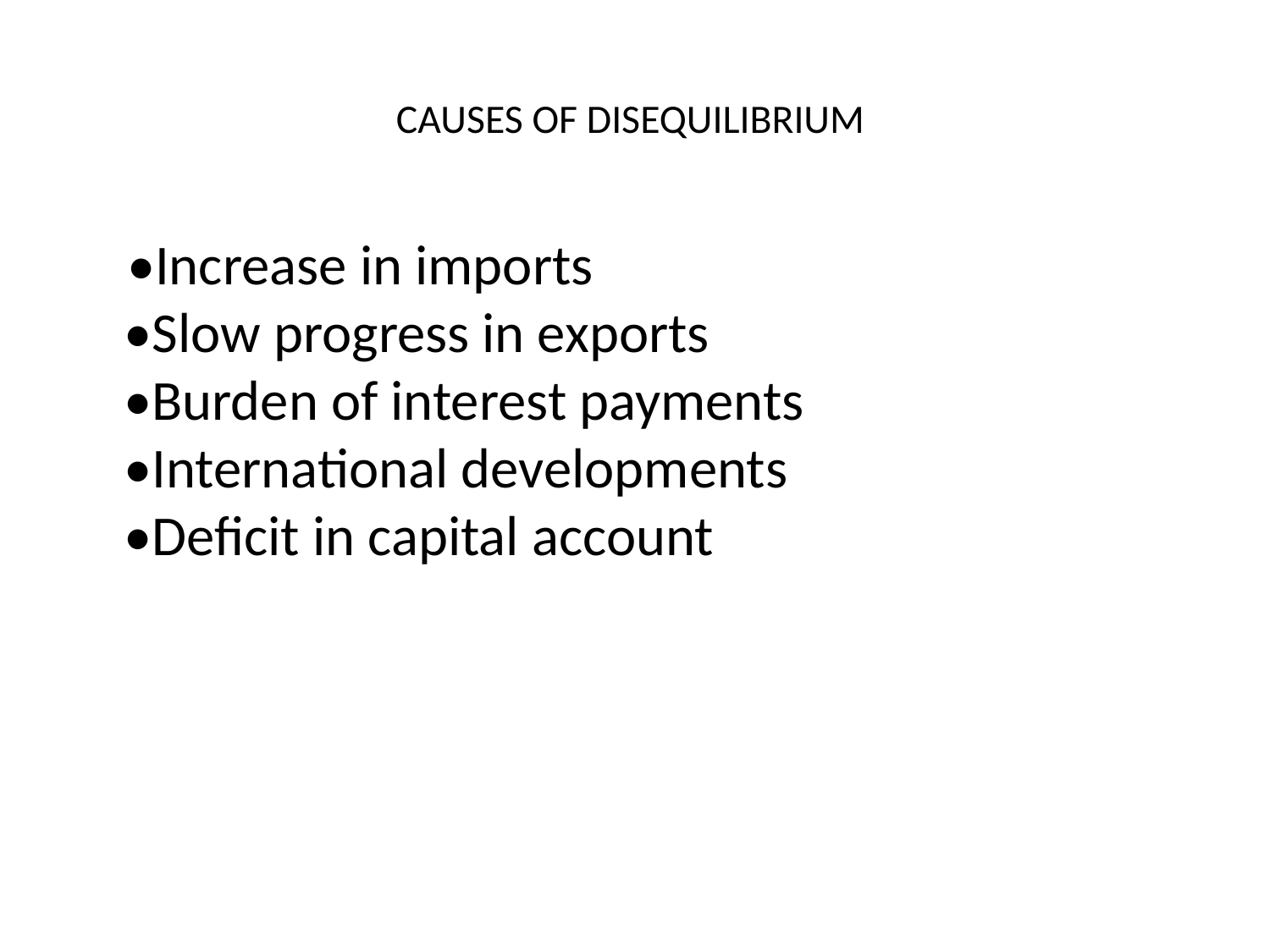

# CAUSES OF DISEQUILIBRIUM
    •Increase in imports
•Slow progress in exports
•Burden of interest payments
•International developments
•Deficit in capital account